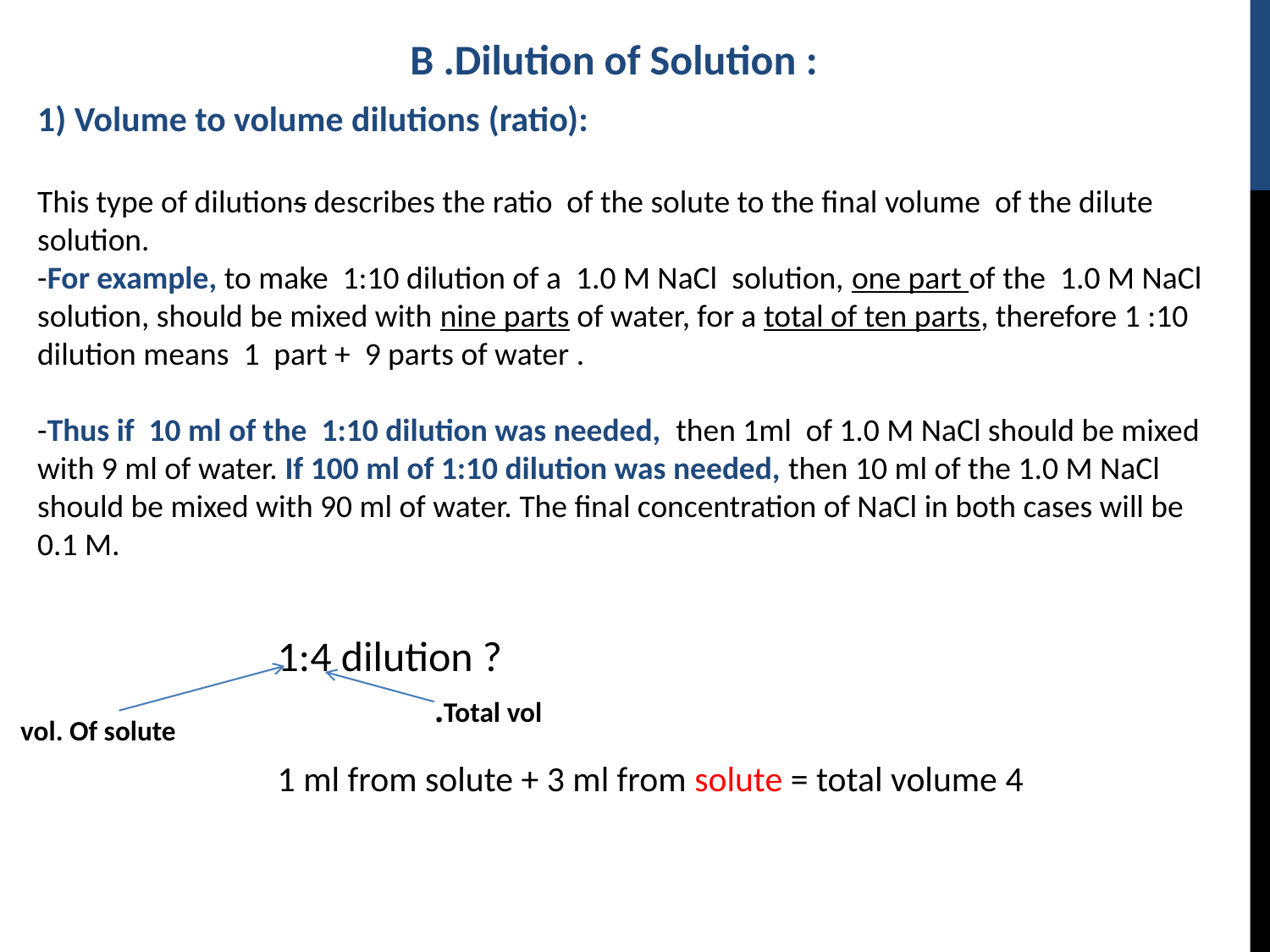

B .Dilution of Solution :
1) Volume to volume dilutions (ratio):

This type of dilutions describes the ratio  of the solute to the final volume  of the dilute solution.
-For example, to make  1:10 dilution of a  1.0 M NaCl  solution, one part of the  1.0 M NaCl solution, should be mixed with nine parts of water, for a total of ten parts, therefore 1 :10 dilution means  1  part +  9 parts of water .

-Thus if  10 ml of the  1:10 dilution was needed,  then 1ml  of 1.0 M NaCl should be mixed with 9 ml of water. If 100 ml of 1:10 dilution was needed, then 10 ml of the 1.0 M NaCl should be mixed with 90 ml of water. The final concentration of NaCl in both cases will be   0.1 M.

1:4 dilution ?

1 ml from solute + 3 ml from solute = total volume 4

Total vol.
vol. Of solute